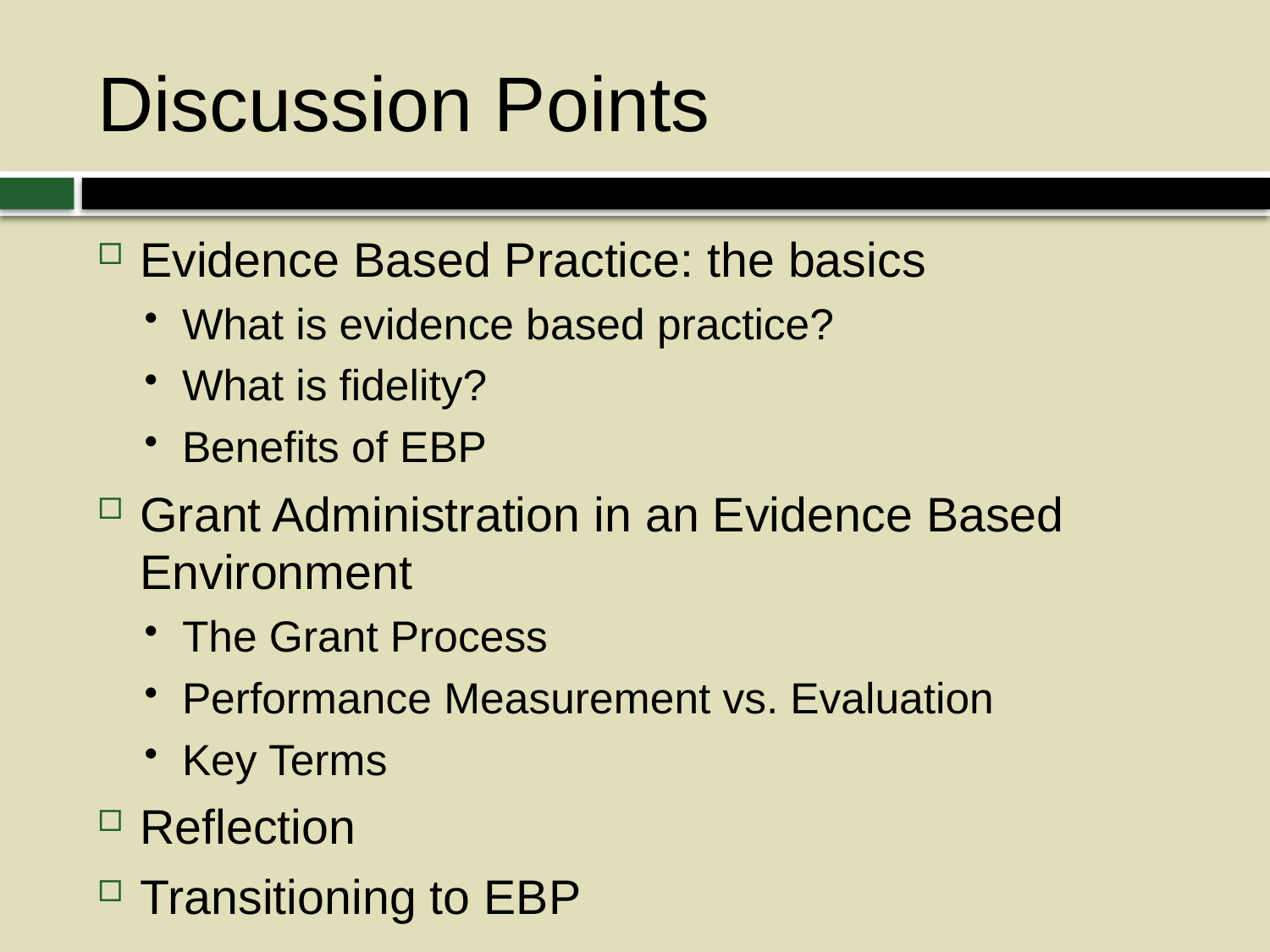

# Discussion Points
Evidence Based Practice: the basics
What is evidence based practice?
What is fidelity?
Benefits of EBP
Grant Administration in an Evidence Based Environment
The Grant Process
Performance Measurement vs. Evaluation
Key Terms
Reflection
Transitioning to EBP